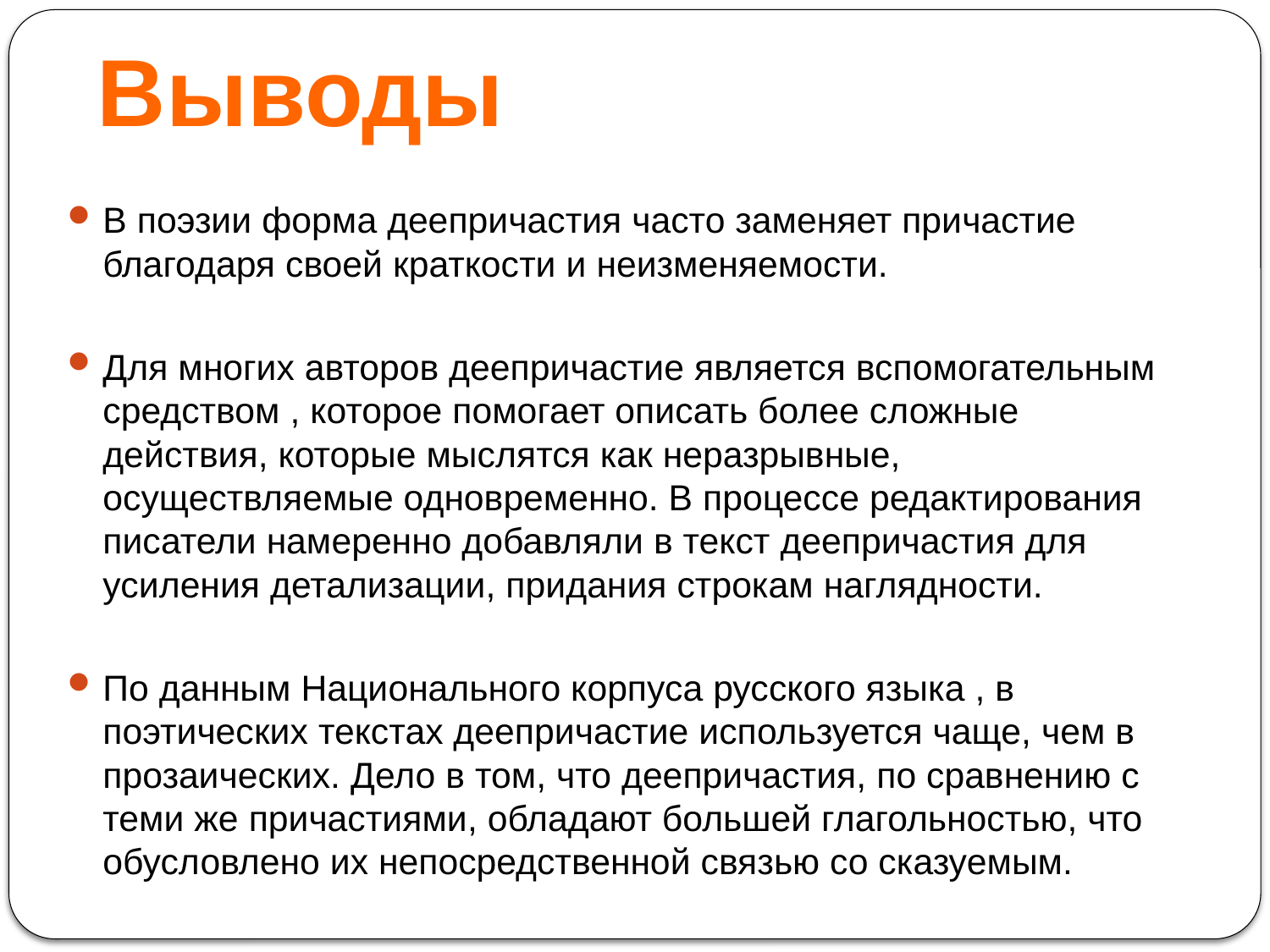

# Выводы

В поэзии форма деепричастия часто заменяет причастие благодаря своей краткости и неизменяемости.

Для многих авторов деепричастие является вспомогательным средством , которое помогает описать более сложные действия, которые мыслятся как неразрывные, осуществляемые одновременно. В процессе редактирования писатели намеренно добавляли в текст деепричастия для усиления детализации, придания строкам наглядности.

По данным Национального корпуса русского языка , в поэтических текстах деепричастие используется чаще, чем в прозаических. Дело в том, что деепричастия, по сравнению с теми же причастиями, обладают большей глагольностью, что обусловлено их непосредственной связью со сказуемым.